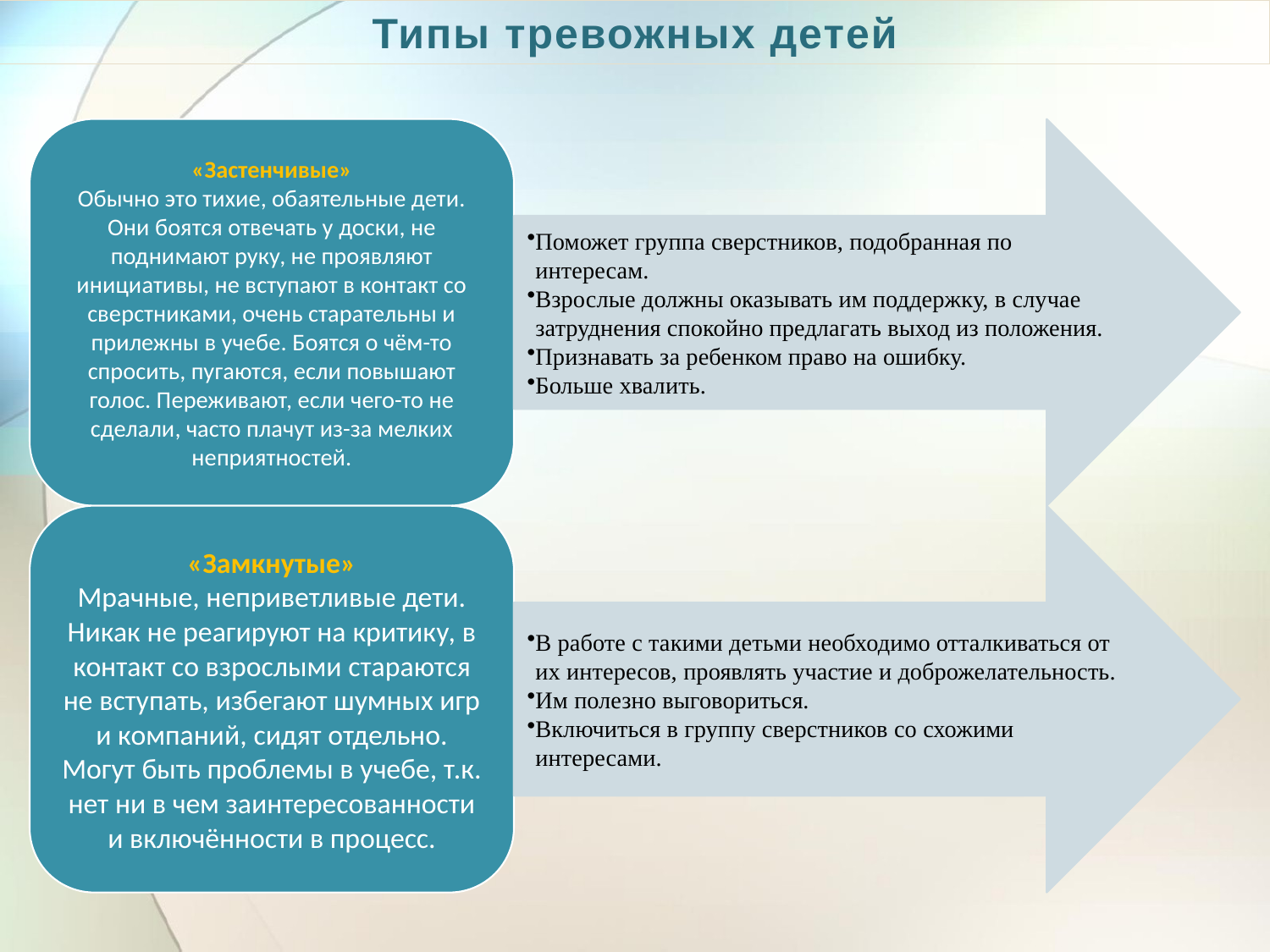

Типы тревожных детей
«Застенчивые»
Обычно это тихие, обаятельные дети. Они боятся отвечать у доски, не поднимают руку, не проявляют инициативы, не вступают в контакт со сверстниками, очень старательны и прилежны в учебе. Боятся о чём-то спросить, пугаются, если повышают голос. Переживают, если чего-то не сделали, часто плачут из-за мелких неприятностей.
Поможет группа сверстников, подобранная по интересам.
В работе с такими детьми необходимо отталкиваться от их интересов, проявлять участие и доброжелательность.
Взрослые должны оказывать им поддержку, в случае затруднения спокойно предлагать выход из положения.
Признавать за ребенком право на ошибку.
Больше хвалить.
«Замкнутые»
Мрачные, неприветливые дети. Никак не реагируют на критику, в контакт со взрослыми стараются не вступать, избегают шумных игр и компаний, сидят отдельно. Могут быть проблемы в учебе, т.к. нет ни в чем заинтересованности и включённости в процесс.
Им полезно выговориться.
Включиться в группу сверстников со схожими интересами.